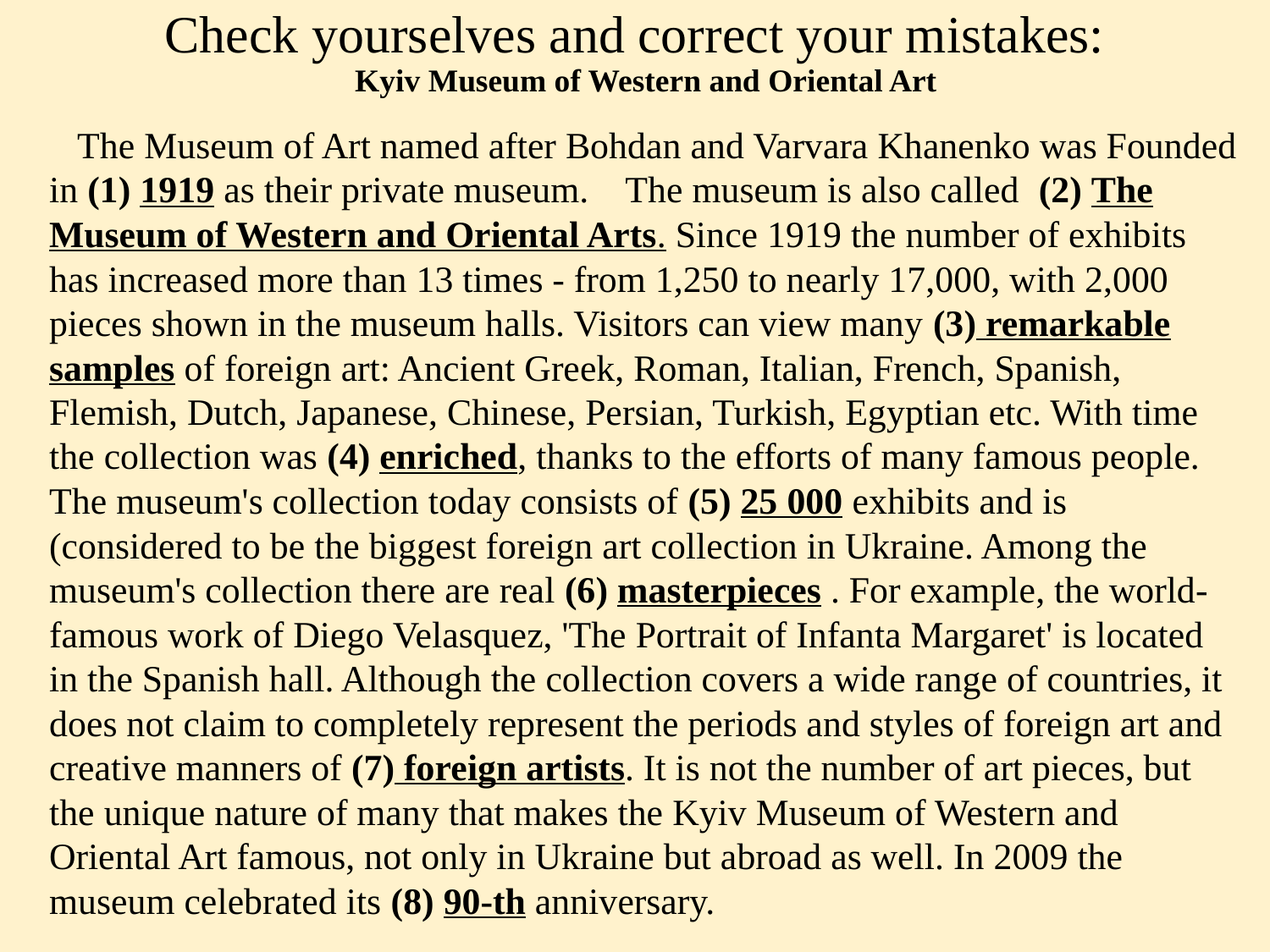

# Check yourselves and correct your mistakes:
Kyiv Museum of Western and Oriental Art
   The Museum of Art named after Bohdan and Varvara Khanenko was Founded in (1) 1919 as their private museum.    The museum is also called  (2) The Museum of Western and Oriental Arts. Since 1919 the number of exhibits has increased more than 13 times - from 1,250 to nearly 17,000, with 2,000 pieces shown in the museum halls. Visitors can view many (3) remarkable samples of foreign art: Ancient Greek, Roman, Italian, French, Spanish, Flemish, Dutch, Japanese, Chinese, Persian, Turkish, Egyptian etc. With time the collection was (4) enriched, thanks to the efforts of many famous people.     The museum's collection today consists of (5) 25 000 exhibits and is (considered to be the biggest foreign art collection in Ukraine. Among the museum's collection there are real (6) masterpieces . For example, the world- famous work of Diego Velasquez, 'The Portrait of Infanta Margaret' is located in the Spanish hall. Although the collection covers a wide range of countries, it does not claim to completely represent the periods and styles of foreign art and creative manners of (7) foreign artists. It is not the number of art pieces, but the unique nature of many that makes the Kyiv Museum of Western and Oriental Art famous, not only in Ukraine but abroad as well. In 2009 the museum celebrated its (8) 90-th anniversary.